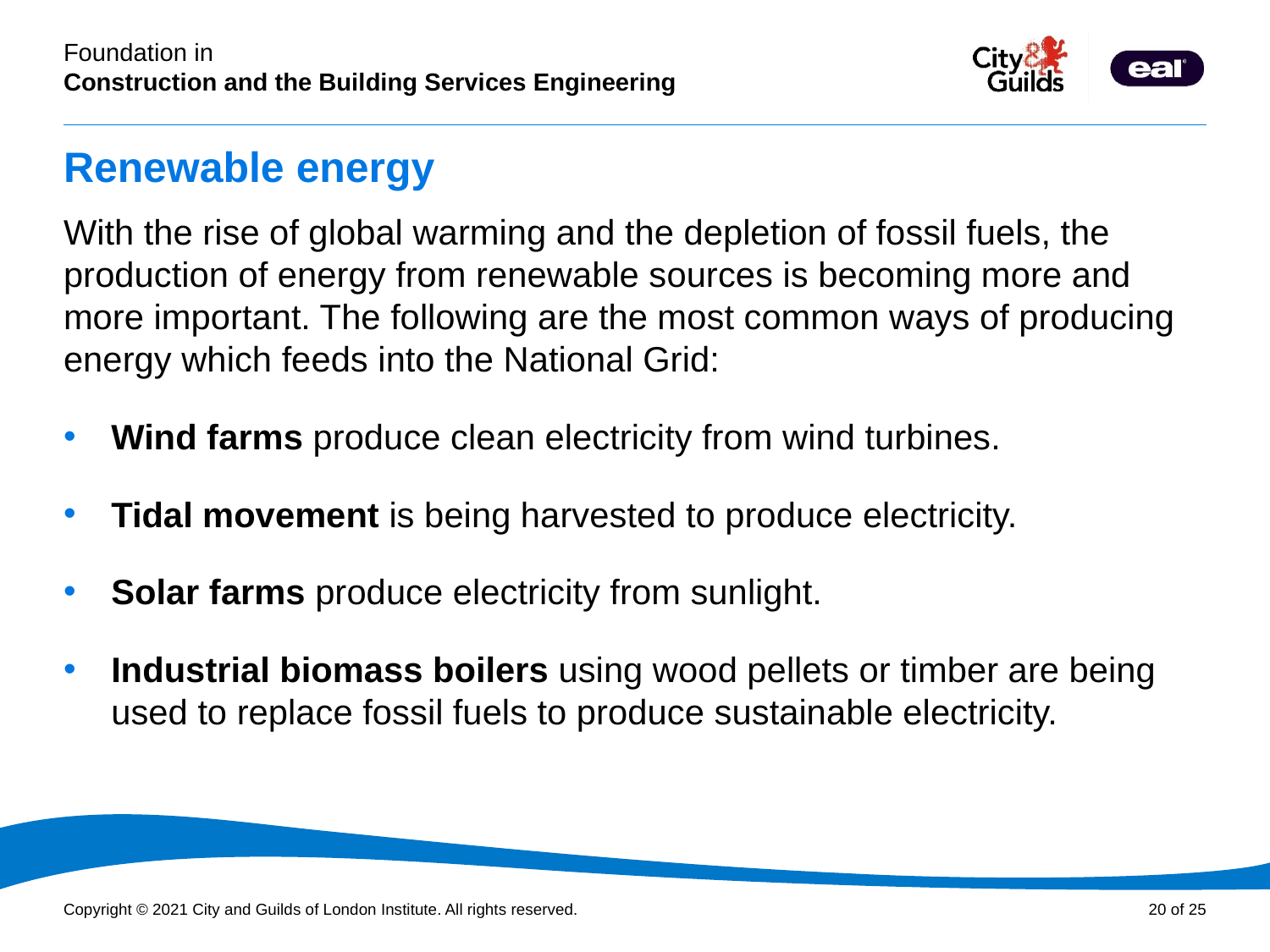

# Renewable energy
With the rise of global warming and the depletion of fossil fuels, the production of energy from renewable sources is becoming more and more important. The following are the most common ways of producing energy which feeds into the National Grid:
Wind farms produce clean electricity from wind turbines.
Tidal movement is being harvested to produce electricity.
Solar farms produce electricity from sunlight.
Industrial biomass boilers using wood pellets or timber are being used to replace fossil fuels to produce sustainable electricity.